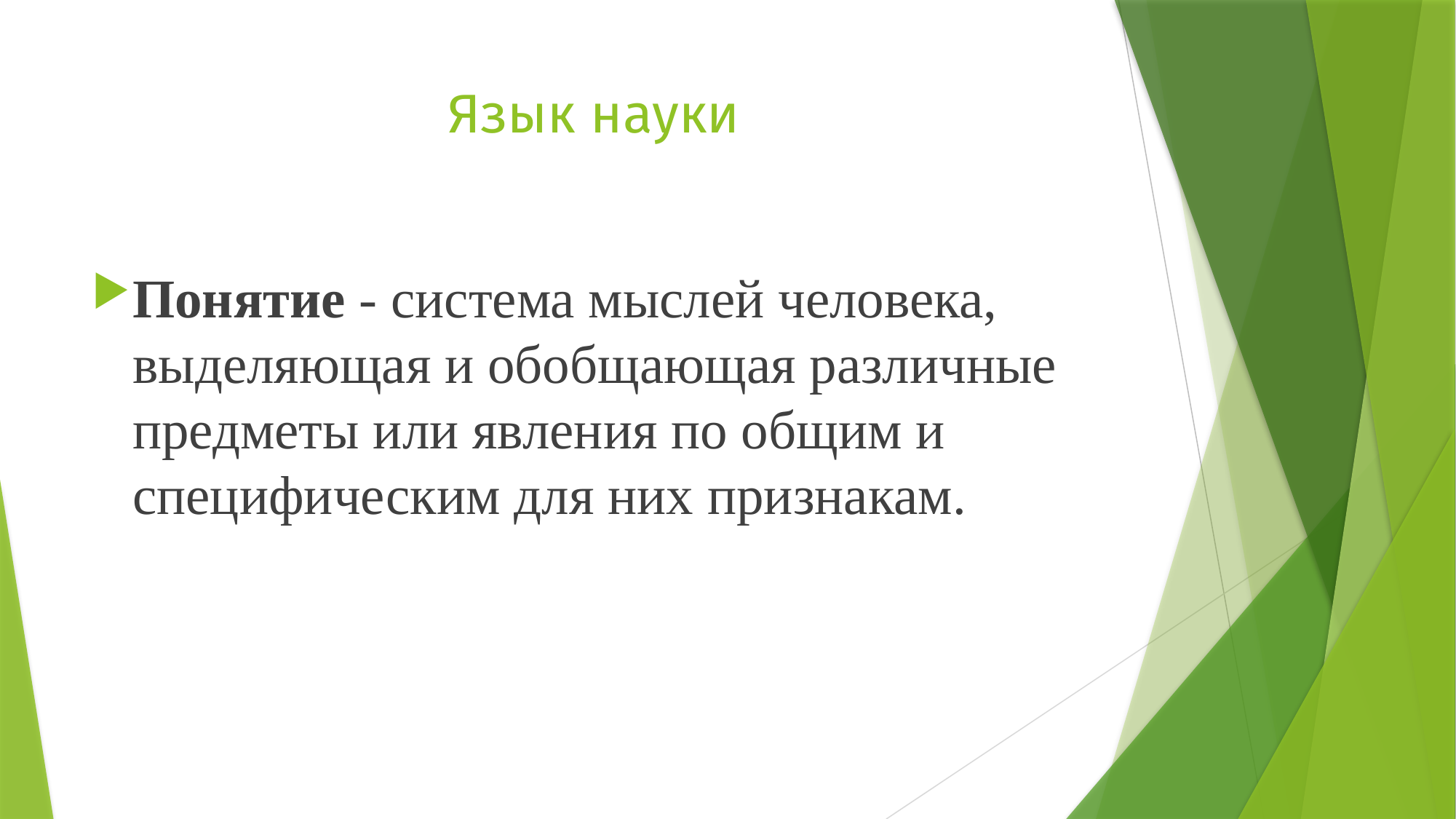

# Язык науки
Понятие - система мыслей человека, выделяющая и обобщающая различные предметы или явления по общим и специфическим для них признакам.